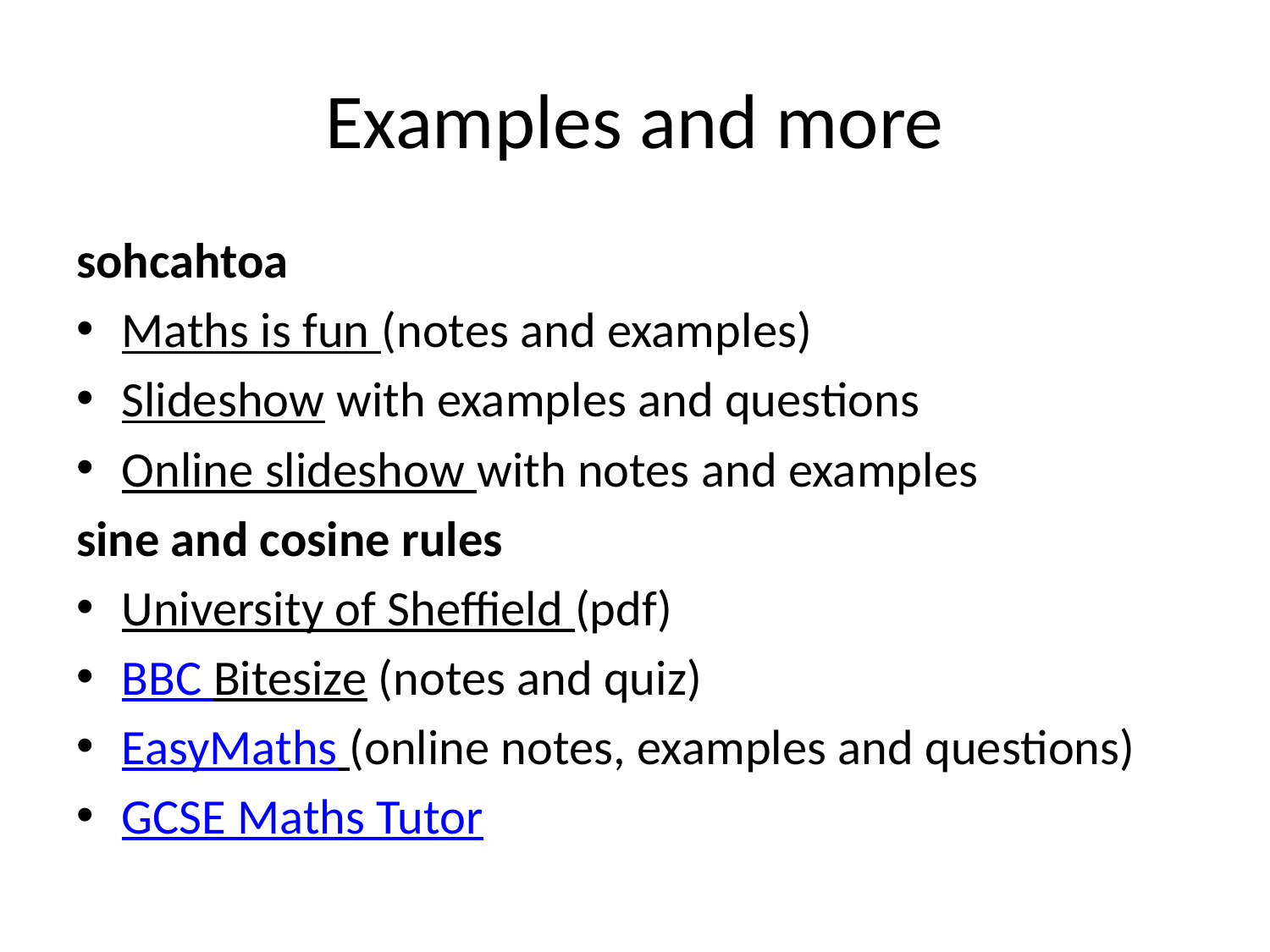

# Examples and more
sohcahtoa
Maths is fun (notes and examples)
Slideshow with examples and questions
Online slideshow with notes and examples
sine and cosine rules
University of Sheffield (pdf)
BBC Bitesize (notes and quiz)
EasyMaths (online notes, examples and questions)
GCSE Maths Tutor